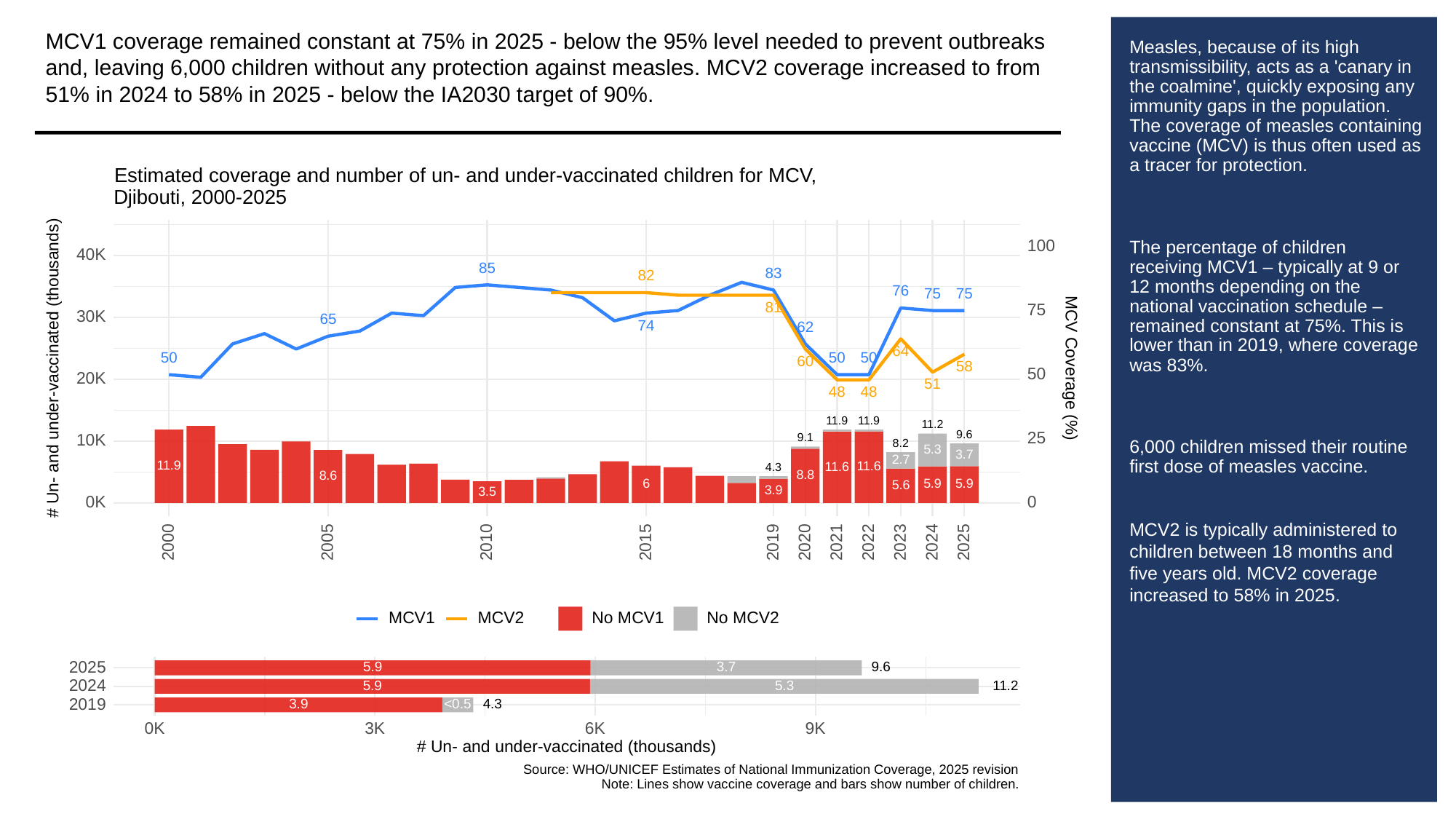

MCV1 coverage remained constant at 75% in 2025 - below the 95% level needed to prevent outbreaks and, leaving 6,000 children without any protection against measles. MCV2 coverage increased to from 51% in 2024 to 58% in 2025 - below the IA2030 target of 90%.
# Measles, because of its high transmissibility, acts as a 'canary in the coalmine', quickly exposing any immunity gaps in the population. The coverage of measles containing vaccine (MCV) is thus often used as a tracer for protection.

The percentage of children receiving MCV1 – typically at 9 or 12 months depending on the national vaccination schedule – remained constant at 75%. This is lower than in 2019, where coverage was 83%.

6,000 children missed their routine first dose of measles vaccine.

MCV2 is typically administered to children between 18 months and five years old. MCV2 coverage increased to 58% in 2025.

Estimated coverage and number of un- and under-vaccinated children for MCV,
Djibouti, 2000-2025

100
40K

85
83
82

76

75
75

81
75
30K
65

74
62
64

50
50
50
60
# Un- and under-vaccinated (thousands)
MCV Coverage (%)
58
50
20K

51
48
48

11.9
11.9
11.2

9.6

25

9.1
10K
8.2

5.3

3.7

2.7

11.9
11.6
11.6
4.3

8.8
8.6

6

5.9
5.9

5.6

3.9
3.5
0K
0

2023
2000
2005
2010
2015
2019
2020
2021
2022
2024
2025

MCV1
MCV2
No MCV1
No MCV2

2025
3.7
5.9
9.6

2024
5.3
5.9
11.2

2019
3.9
4.3
<0.5

3K
0K
6K
9K
# Un- and under-vaccinated (thousands)
Source: WHO/UNICEF Estimates of National Immunization Coverage, 2025 revision
Note: Lines show vaccine coverage and bars show number of children.